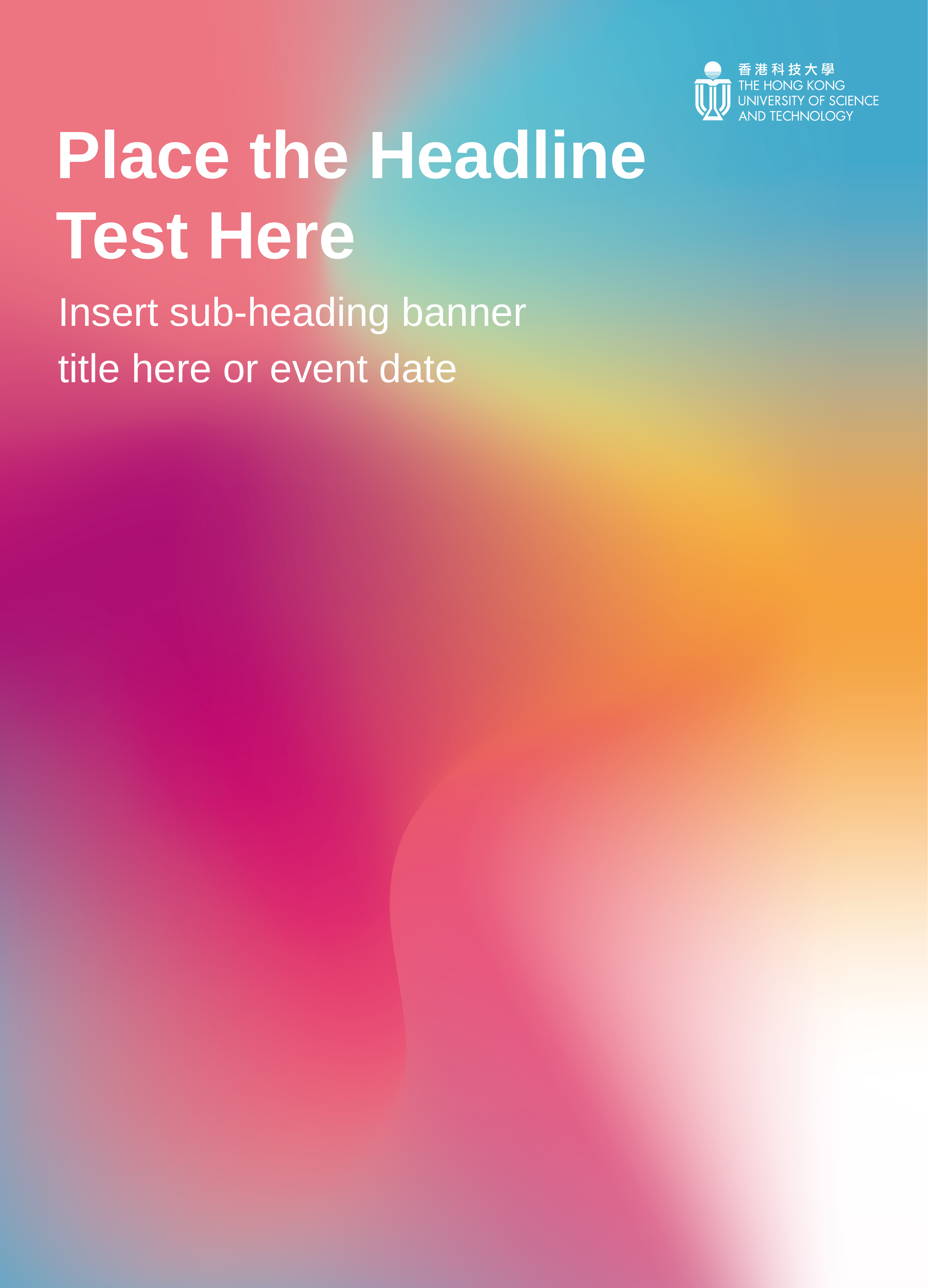

Place the Headline
Test Here
Insert sub-heading banner
title here or event date